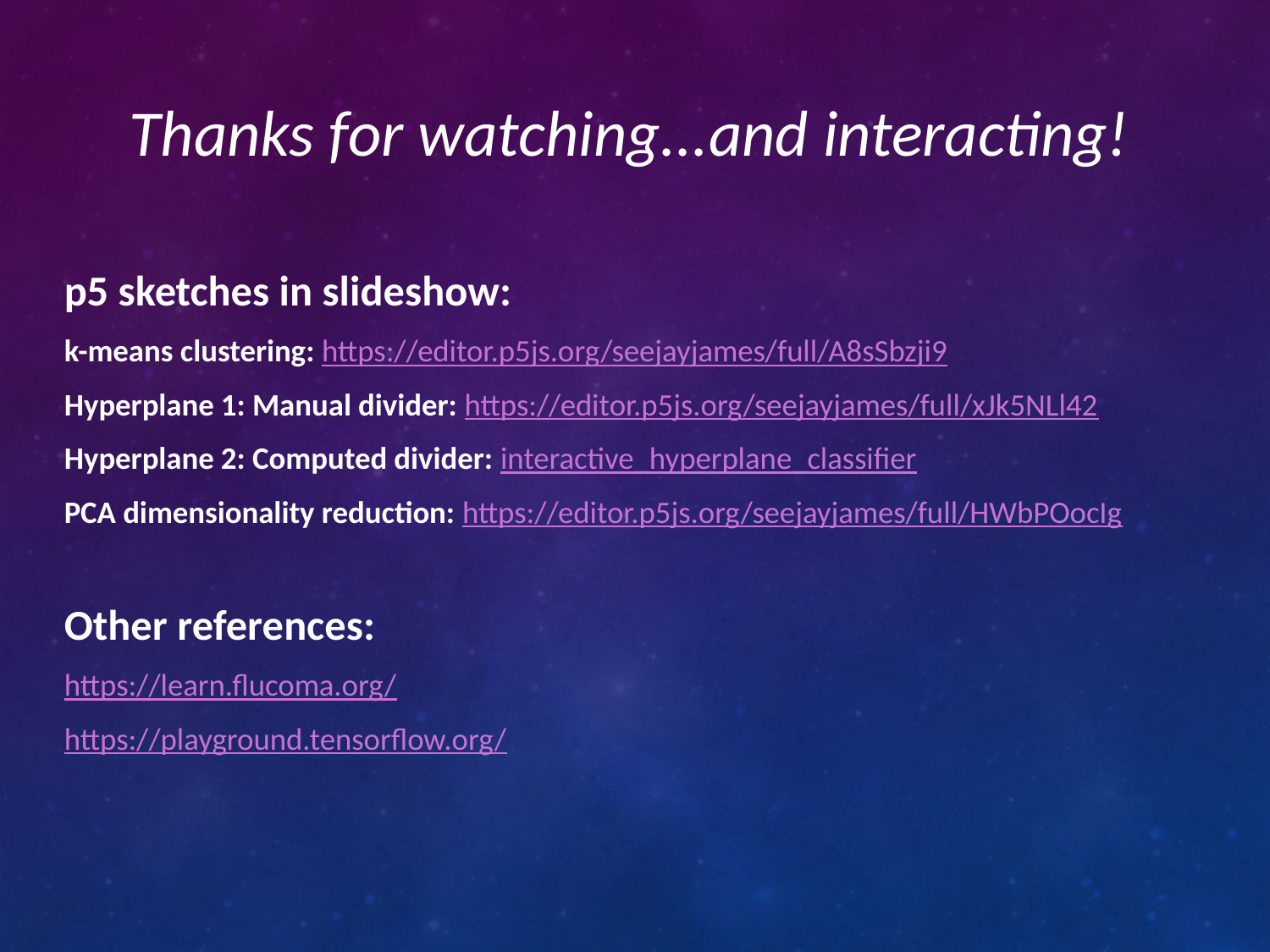

# Thanks for watching...and interacting!
p5 sketches in slideshow:
k-means clustering: https://editor.p5js.org/seejayjames/full/A8sSbzji9
Hyperplane 1: Manual divider: https://editor.p5js.org/seejayjames/full/xJk5NLl42
Hyperplane 2: Computed divider: interactive_hyperplane_classifier
PCA dimensionality reduction: https://editor.p5js.org/seejayjames/full/HWbPOocIg

Other references:
https://learn.flucoma.org/
https://playground.tensorflow.org/